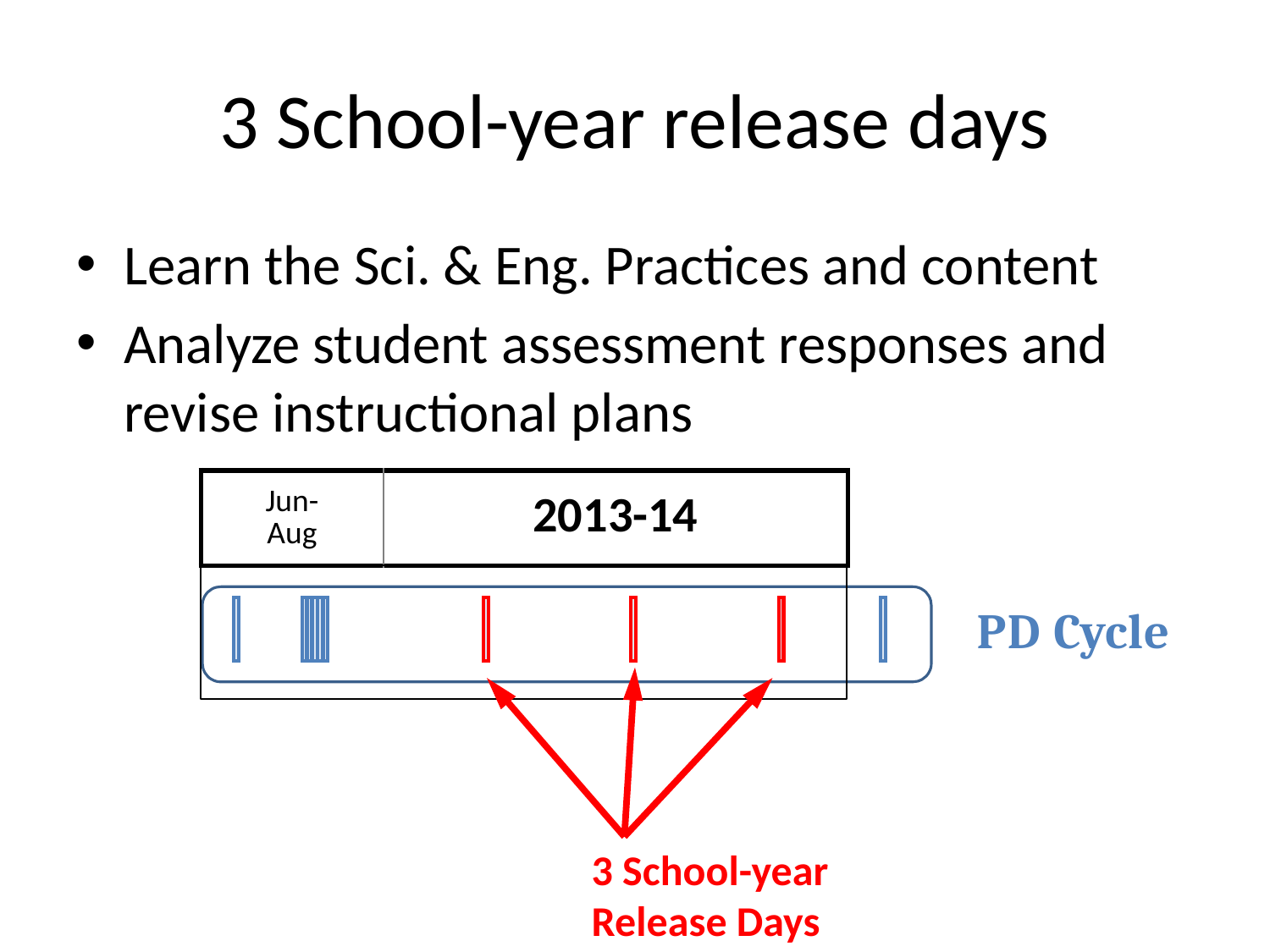

# 3 School-year release days
Learn the Sci. & Eng. Practices and content
Analyze student assessment responses and revise instructional plans
| Jun- Aug | 2013-14 |
| --- | --- |

PD Cycle

3 School-year
Release Days